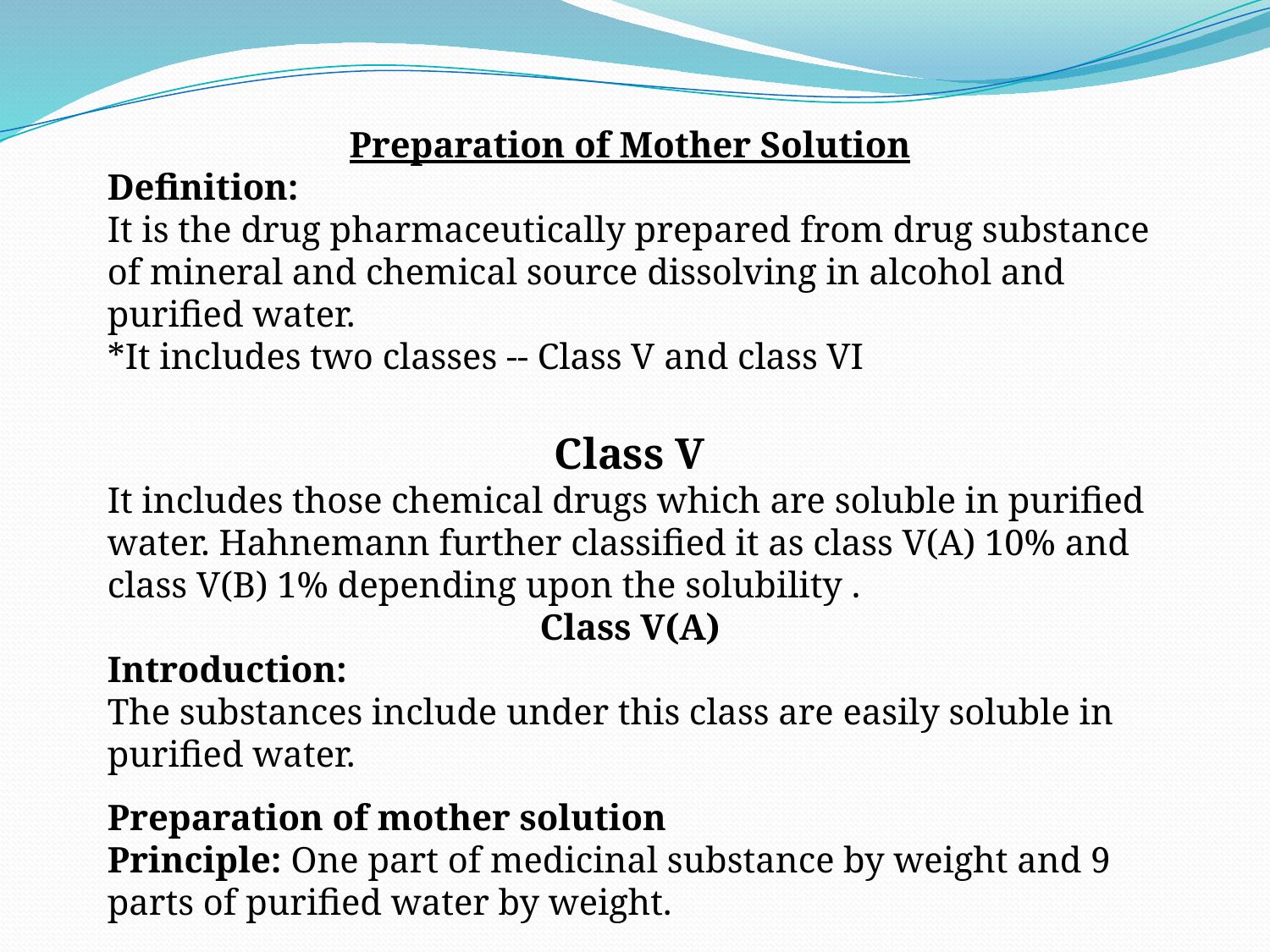

Preparation of Mother Solution
Definition:
It is the drug pharmaceutically prepared from drug substance of mineral and chemical source dissolving in alcohol and purified water.
*It includes two classes -- Class V and class VI

Class V
It includes those chemical drugs which are soluble in purified water. Hahnemann further classified it as class V(A) 10% and class V(B) 1% depending upon the solubility .
Class V(A)
Introduction:
The substances include under this class are easily soluble in purified water.
Preparation of mother solution
Principle: One part of medicinal substance by weight and 9 parts of purified water by weight.